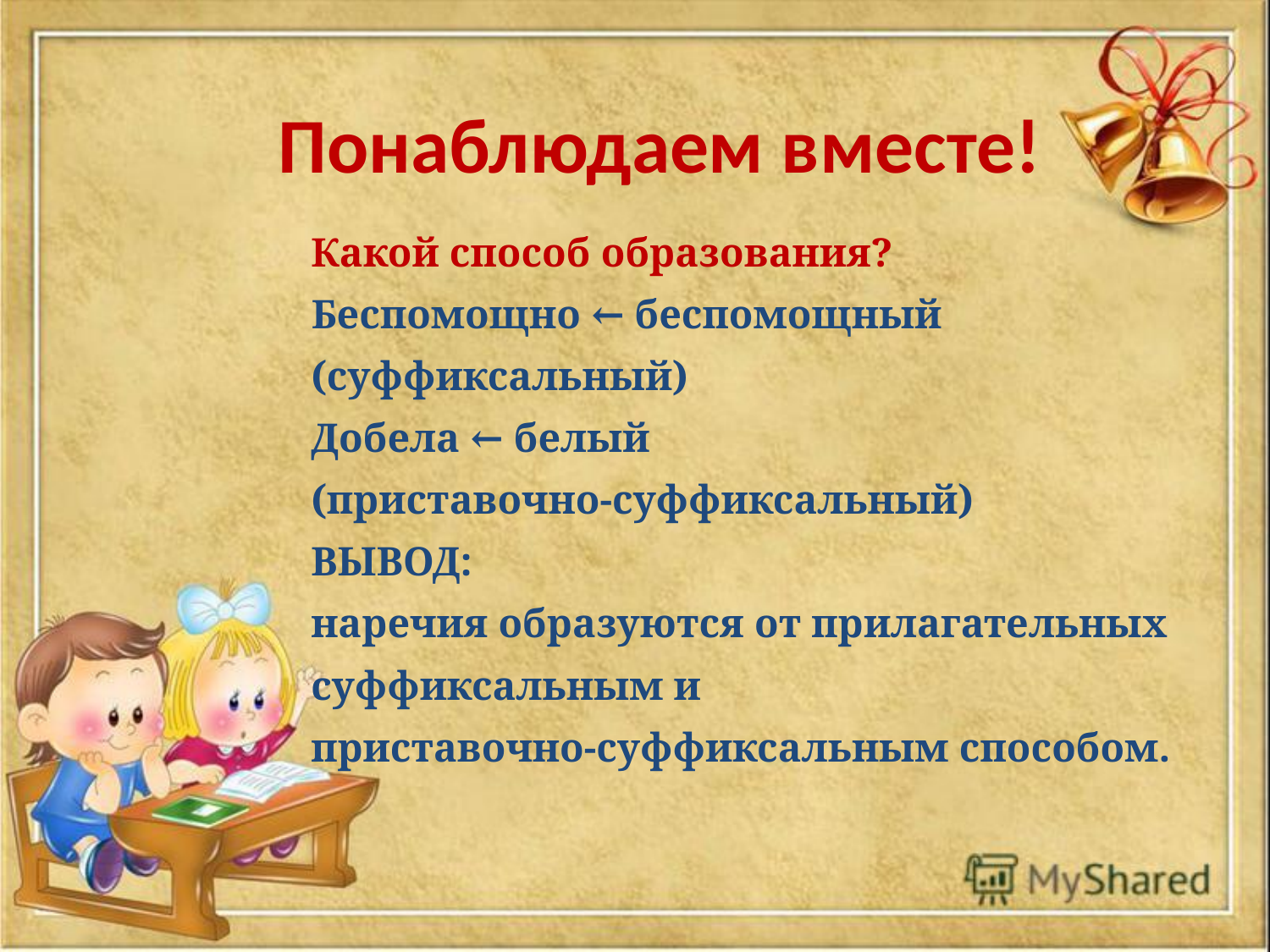

# Понаблюдаем вместе!
Какой способ образования?
Беспомощно ← беспомощный
(суффиксальный)
Добела ← белый
(приставочно-суффиксальный)
ВЫВОД:
наречия образуются от прилагательных
суффиксальным и
приставочно-суффиксальным способом.